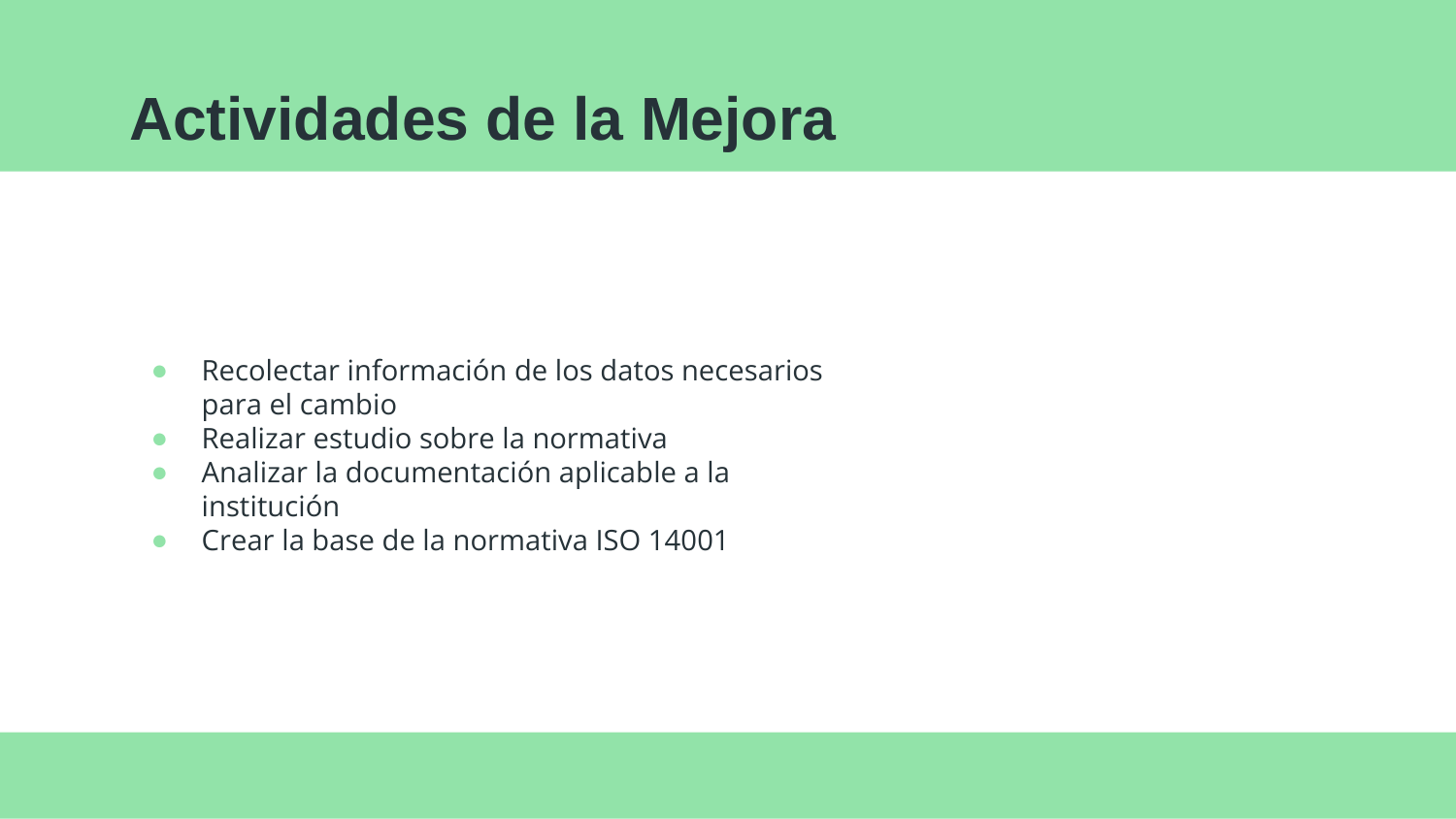

# Actividades de la Mejora
Recolectar información de los datos necesarios para el cambio
Realizar estudio sobre la normativa
Analizar la documentación aplicable a la institución
Crear la base de la normativa ISO 14001